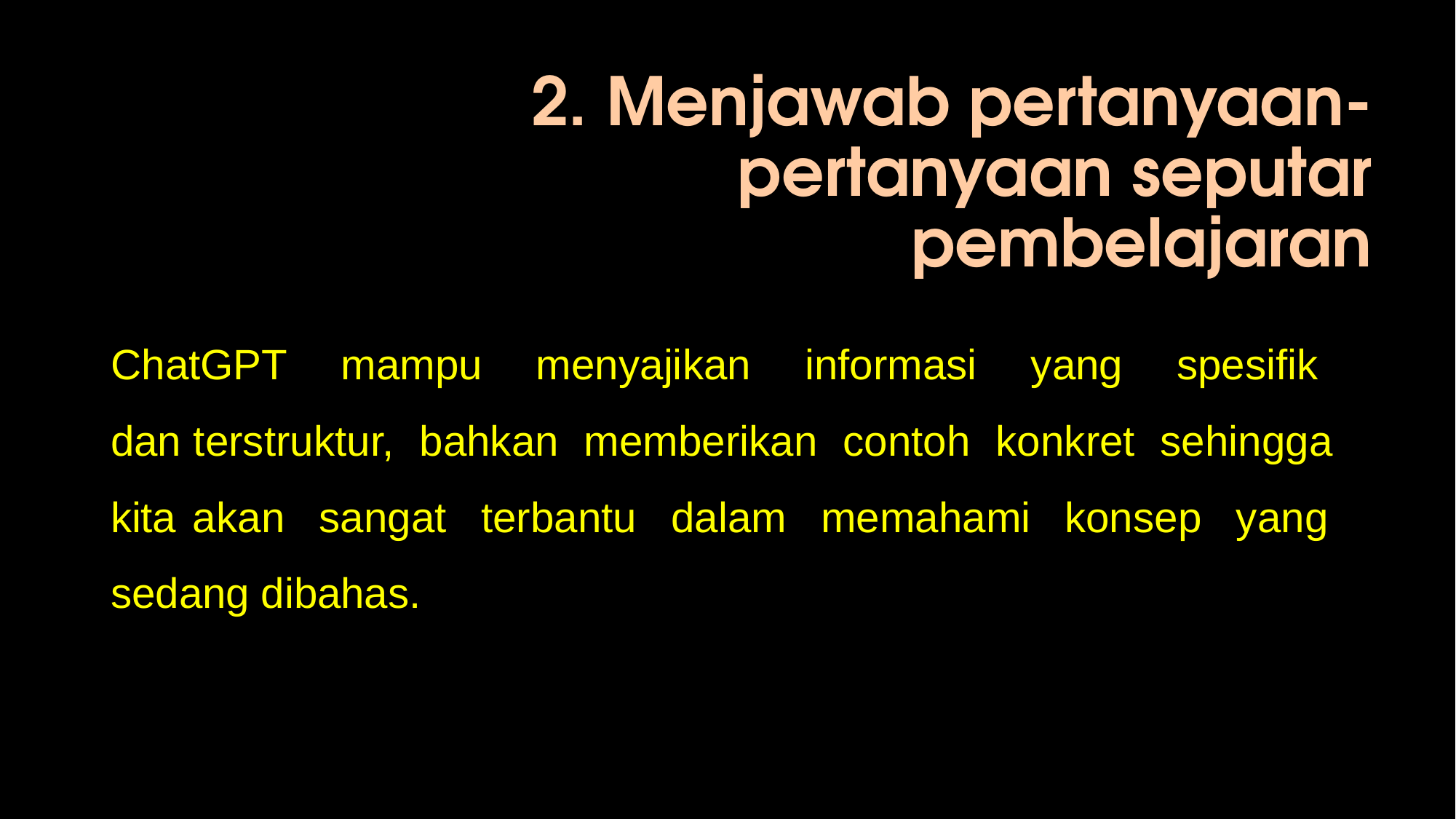

# 2. Menjawab pertanyaan-pertanyaan seputar pembelajaran
ChatGPT  mampu  menyajikan  informasi  yang  spesifik  dan terstruktur,  bahkan  memberikan  contoh  konkret  sehingga  kita akan  sangat  terbantu  dalam  memahami  konsep  yang  sedang dibahas.